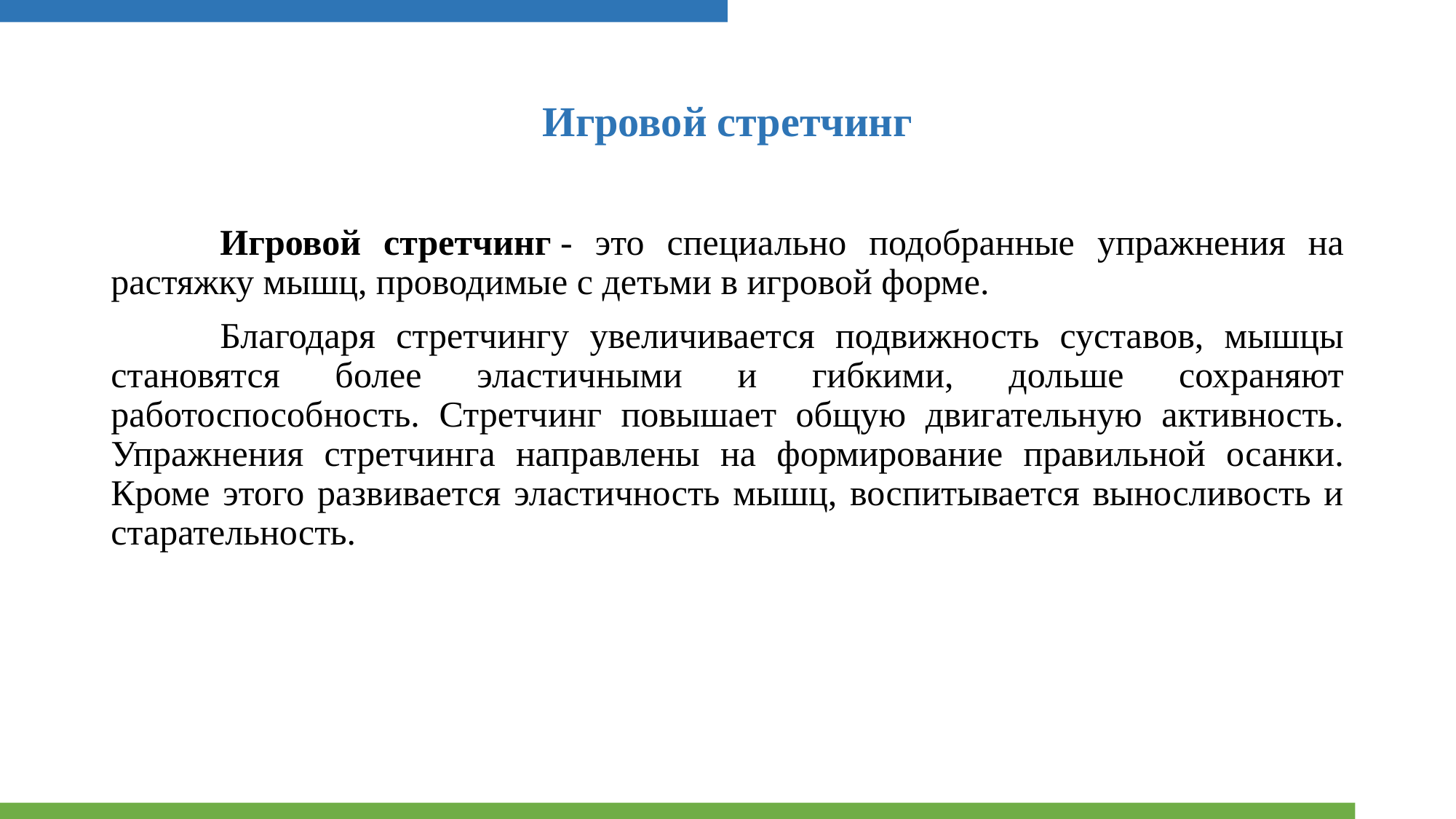

# Игровой стретчинг
	Игровой стретчинг - это специально подобранные упражнения на растяжку мышц, проводимые с детьми в игровой форме.
	Благодаря стретчингу увеличивается подвижность суставов, мышцы становятся более эластичными и гибкими, дольше сохраняют работоспособность. Стретчинг повышает общую двигательную активность. Упражнения стретчинга направлены на формирование правильной осанки. Кроме этого развивается эластичность мышц, воспитывается выносливость и старательность.